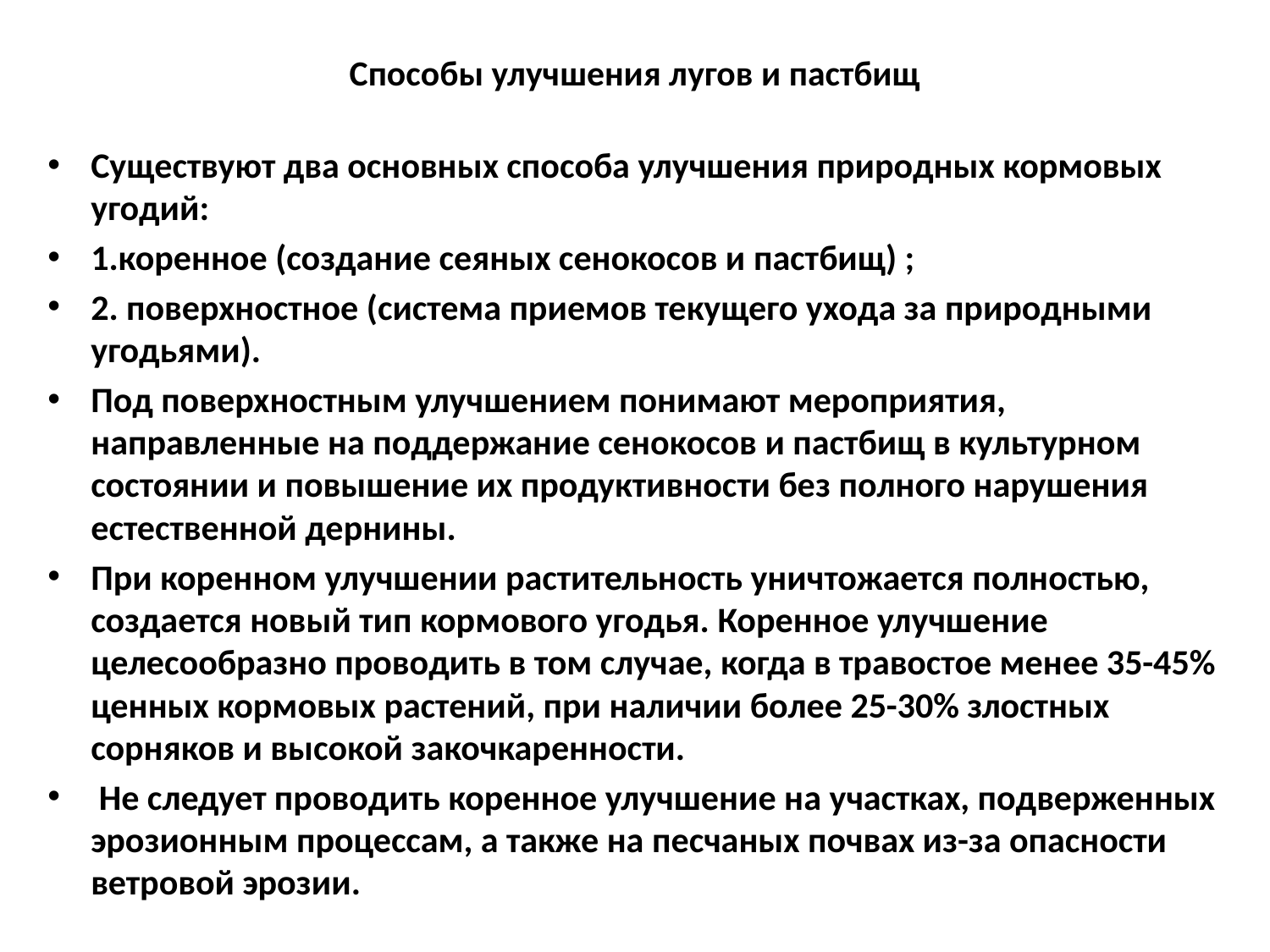

# Способы улучшения лугов и пастбищ
Существуют два основных способа улучшения природных кормовых угодий:
1.коренное (создание сеяных сенокосов и пастбищ) ;
2. поверхностное (система приемов текущего ухода за природными угодьями).
Под поверхностным улучшением понимают мероприятия, направленные на поддержание сенокосов и пастбищ в культурном состоянии и повышение их продуктивности без полного нарушения естественной дернины.
При коренном улучшении растительность уничтожается полностью, создается новый тип кормового угодья. Коренное улучшение целесообразно проводить в том случае, когда в травостое менее 35-45% ценных кормовых растений, при наличии более 25-30% злостных сорняков и высокой закочкаренности.
 Не следует проводить коренное улучшение на участках, подверженных эрозионным процессам, а также на песчаных почвах из-за опасности ветровой эрозии.